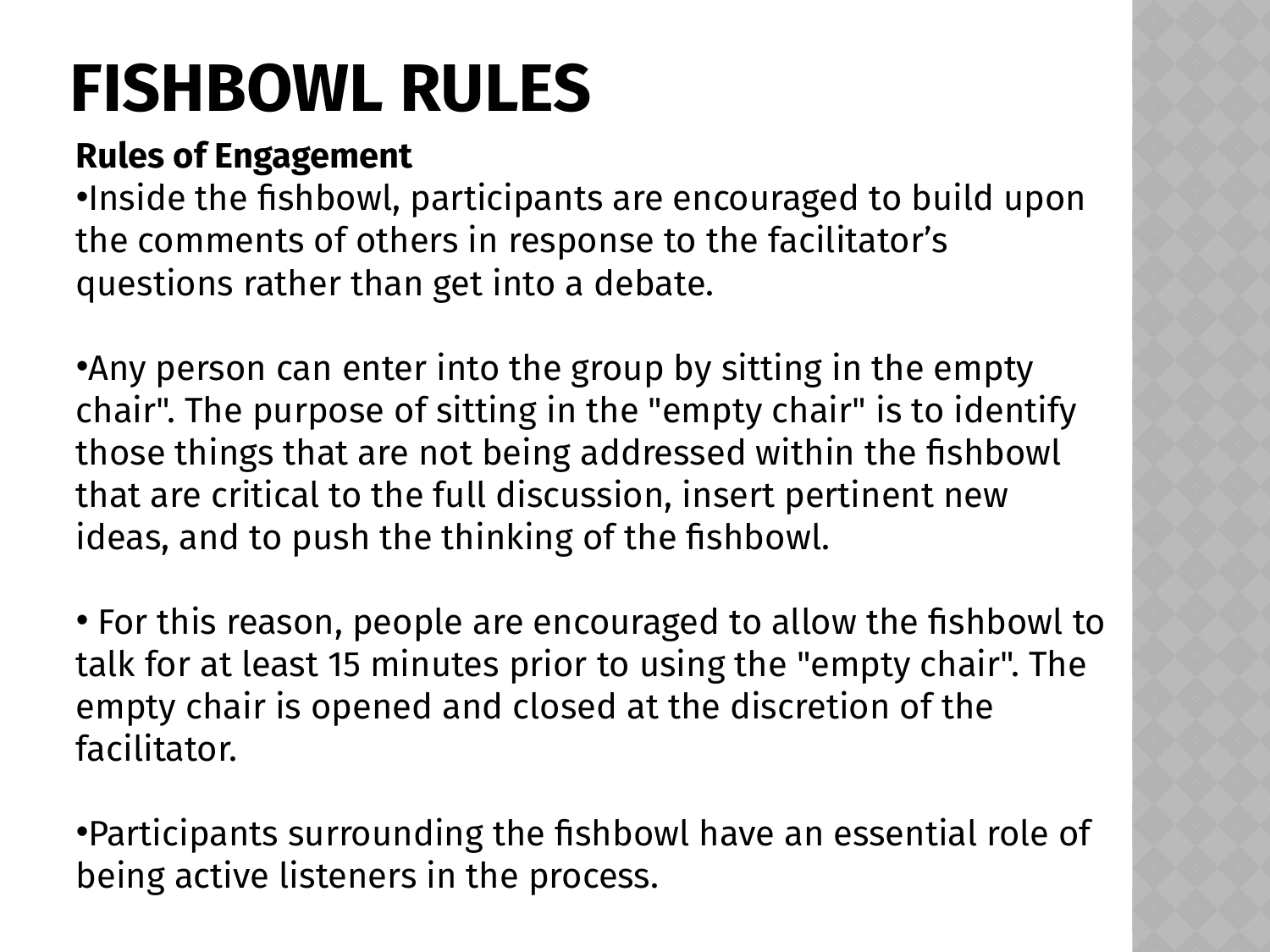

# Fishbowl Rules
Rules of Engagement
Inside the fishbowl, participants are encouraged to build upon the comments of others in response to the facilitator’s questions rather than get into a debate.

Any person can enter into the group by sitting in the empty chair". The purpose of sitting in the "empty chair" is to identify those things that are not being addressed within the fishbowl that are critical to the full discussion, insert pertinent new ideas, and to push the thinking of the fishbowl.

 For this reason, people are encouraged to allow the fishbowl to talk for at least 15 minutes prior to using the "empty chair". The empty chair is opened and closed at the discretion of the facilitator.

Participants surrounding the fishbowl have an essential role of being active listeners in the process.